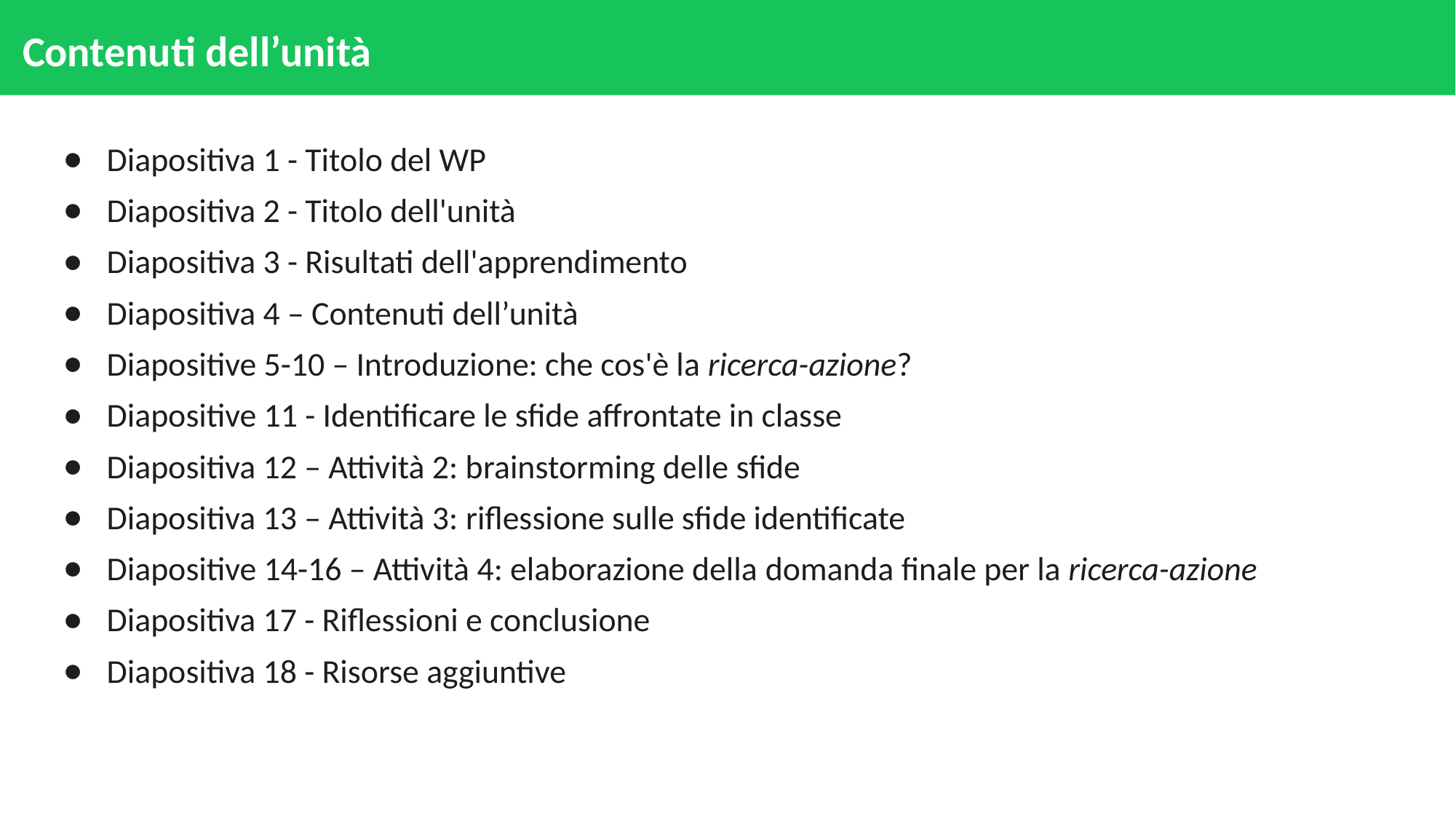

# Contenuti dell’unità
Diapositiva 1 - Titolo del WP
Diapositiva 2 - Titolo dell'unità
Diapositiva 3 - Risultati dell'apprendimento
Diapositiva 4 – Contenuti dell’unità
Diapositive 5-10 – Introduzione: che cos'è la ricerca-azione?
Diapositive 11 - Identificare le sfide affrontate in classe
Diapositiva 12 – Attività 2: brainstorming delle sfide
Diapositiva 13 – Attività 3: riflessione sulle sfide identificate
Diapositive 14-16 – Attività 4: elaborazione della domanda finale per la ricerca-azione
Diapositiva 17 - Riflessioni e conclusione
Diapositiva 18 - Risorse aggiuntive